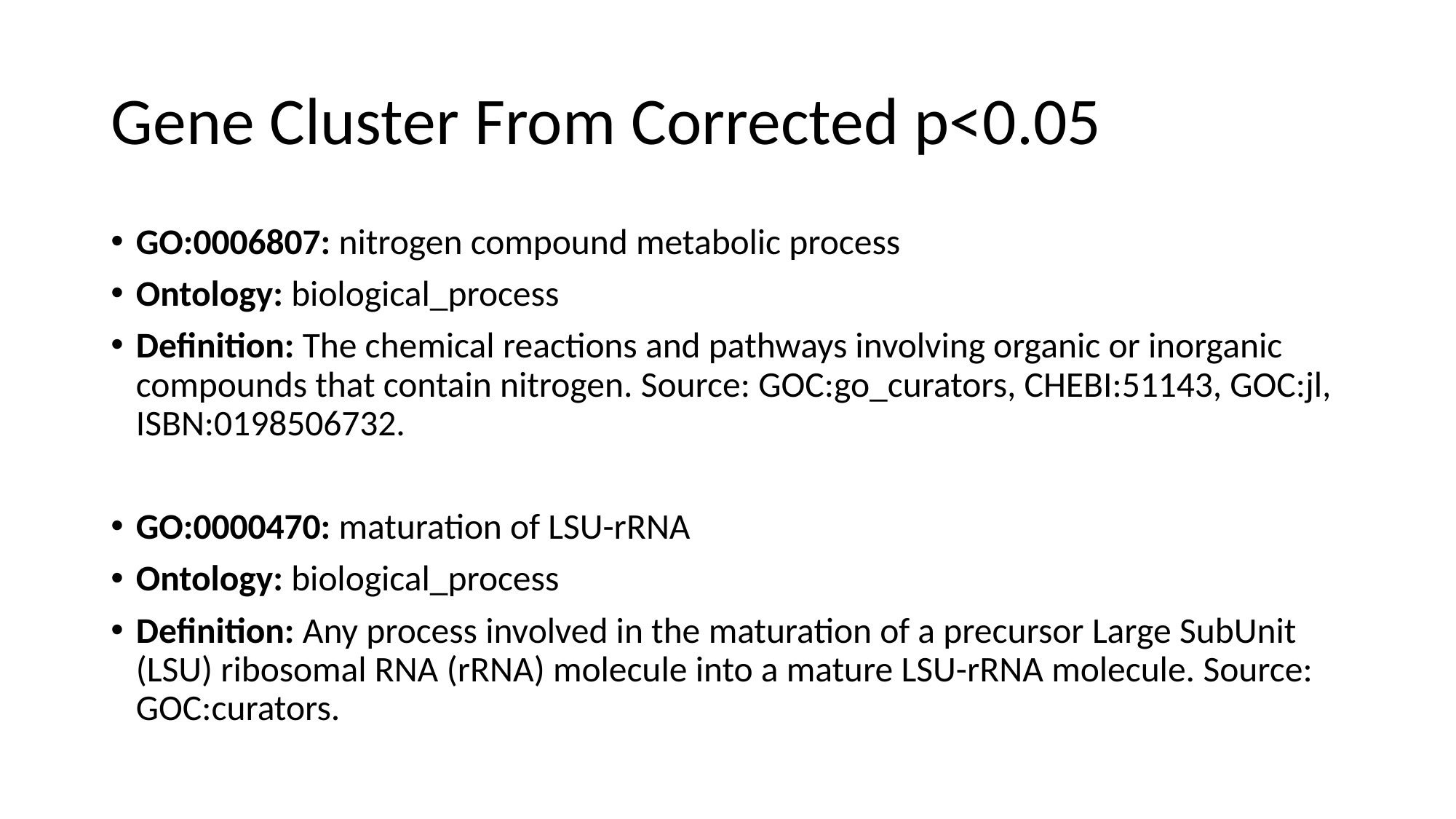

# Gene Cluster From Corrected p<0.05
GO:0006807: nitrogen compound metabolic process
Ontology: biological_process
Definition: The chemical reactions and pathways involving organic or inorganic compounds that contain nitrogen. Source: GOC:go_curators, CHEBI:51143, GOC:jl, ISBN:0198506732.

GO:0000470: maturation of LSU-rRNA
Ontology: biological_process
Definition: Any process involved in the maturation of a precursor Large SubUnit (LSU) ribosomal RNA (rRNA) molecule into a mature LSU-rRNA molecule. Source: GOC:curators.